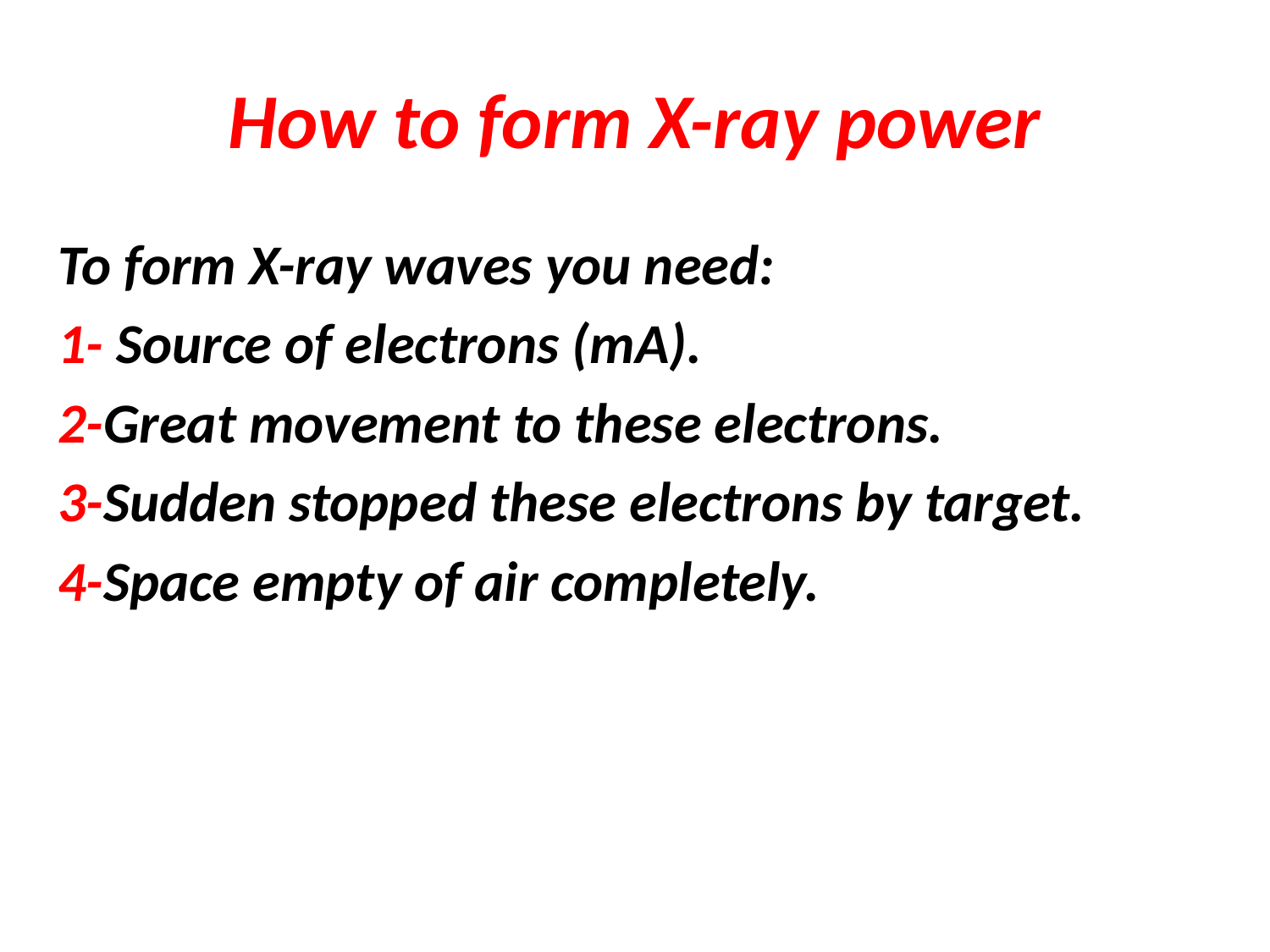

# How to form X-ray power
To form X-ray waves you need:
1- Source of electrons (mA).
2-Great movement to these electrons.
3-Sudden stopped these electrons by target.
4-Space empty of air completely.